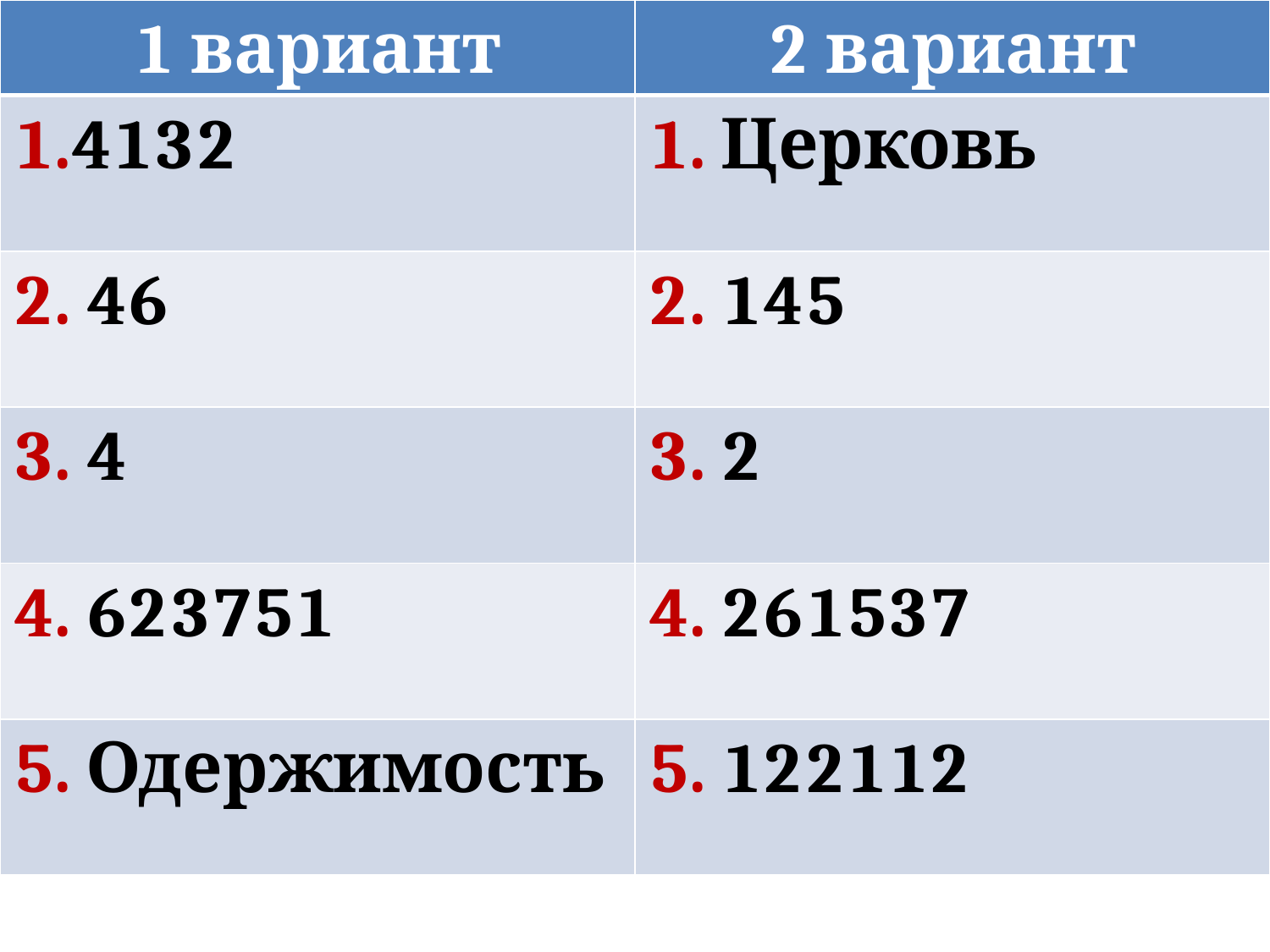

| 1 вариант | 2 вариант |
| --- | --- |
| 1.4132 | 1. Церковь |
| 2. 46 | 2. 145 |
| 3. 4 | 3. 2 |
| 4. 623751 | 4. 261537 |
| 5. Одержимость | 5. 122112 |